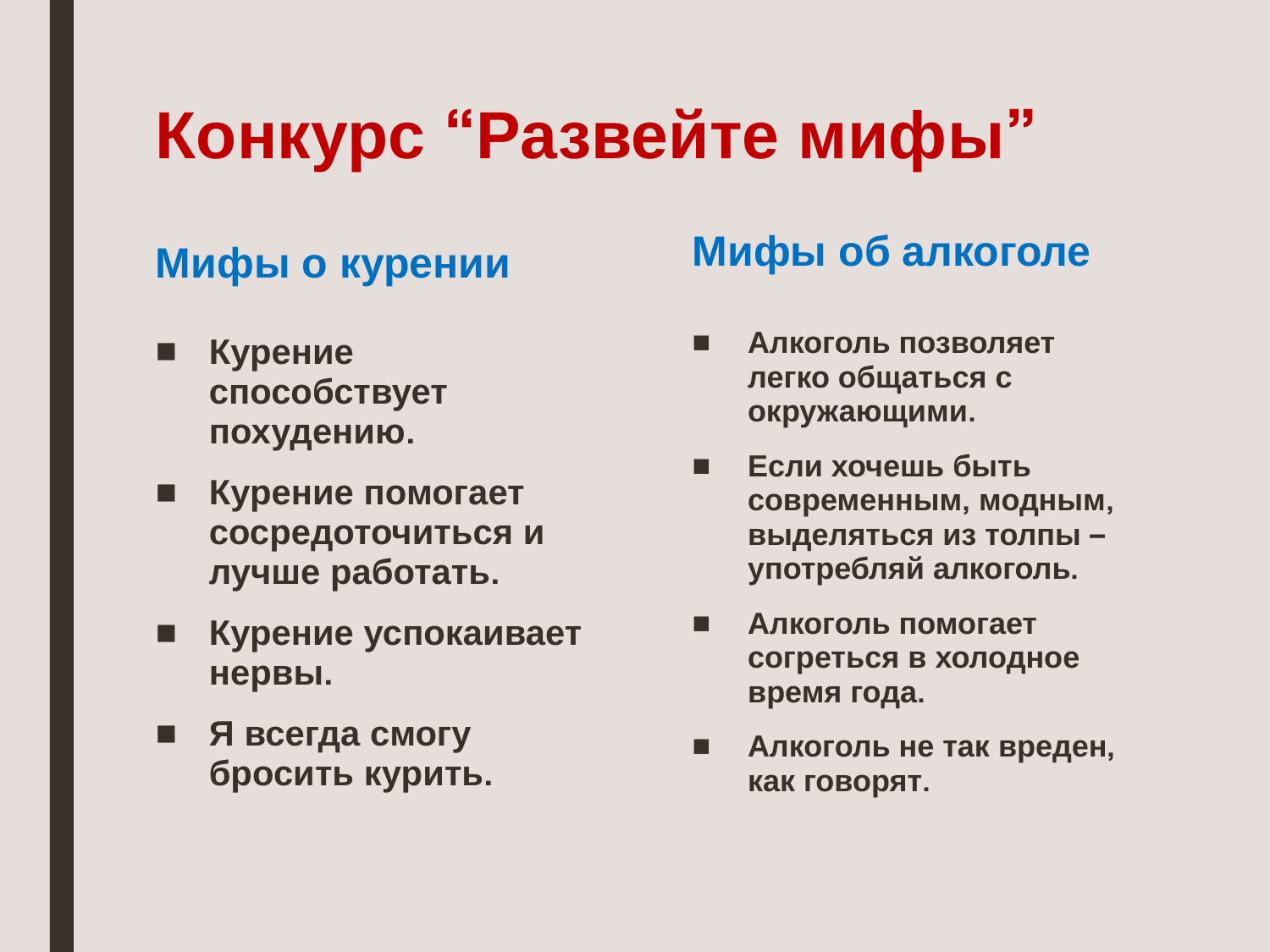

# Конкурс “Развейте мифы”
Мифы об алкоголе

Мифы о курении

Алкоголь позволяет легко общаться с окружающими.
Если хочешь быть современным, модным, выделяться из толпы – употребляй алкоголь.
Алкоголь помогает согреться в холодное время года.
Алкоголь не так вреден, как говорят.

Курение способствует похудению.
Курение помогает сосредоточиться и лучше работать.
Курение успокаивает нервы.
Я всегда смогу бросить курить.